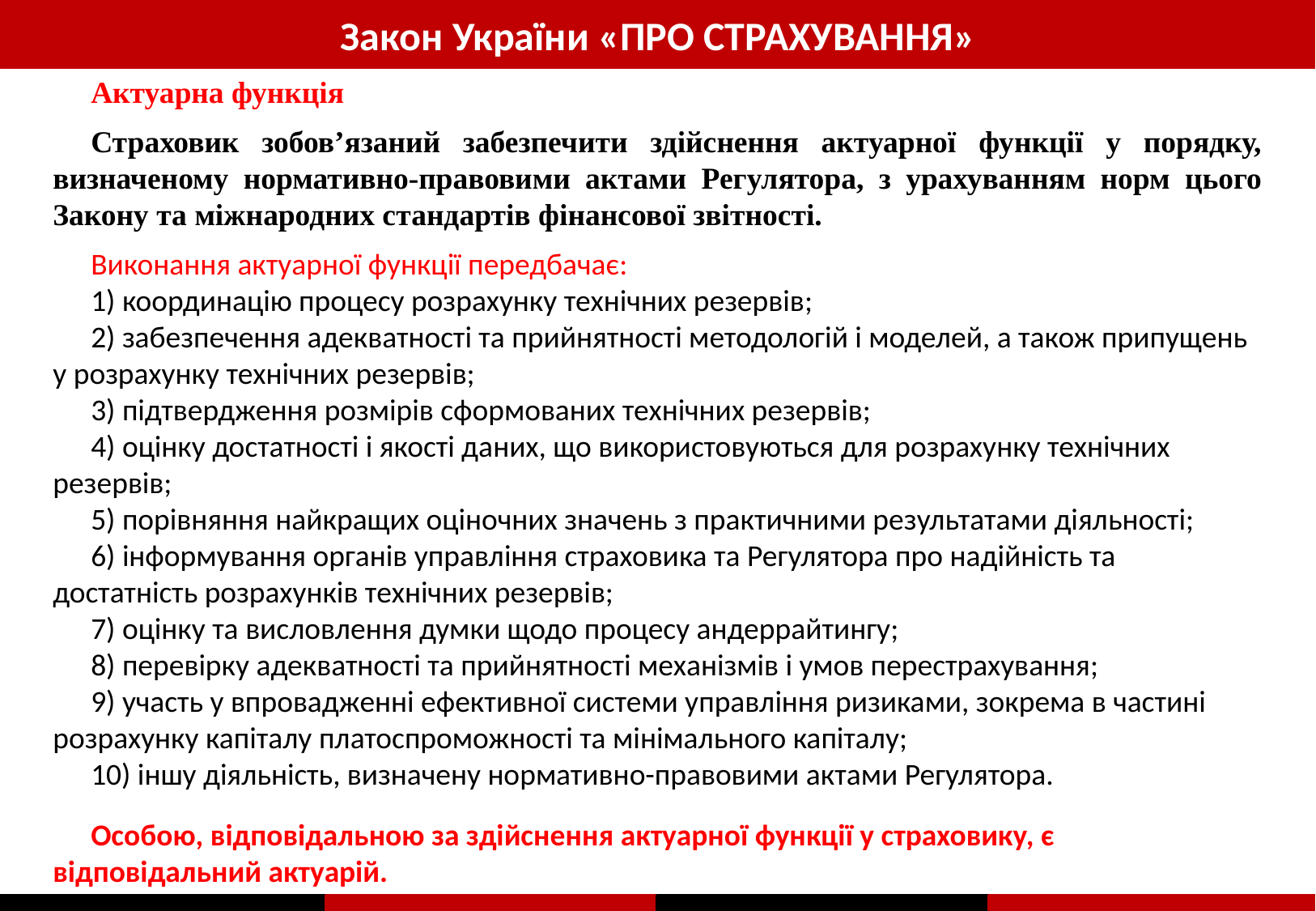

Закон України «ПРО СТРАХУВАННЯ»
Актуарна функція
Страховик зобов’язаний забезпечити здійснення актуарної функції у порядку, визначеному нормативно-правовими актами Регулятора, з урахуванням норм цього Закону та міжнародних стандартів фінансової звітності.
Виконання актуарної функції передбачає:
1) координацію процесу розрахунку технічних резервів;
2) забезпечення адекватності та прийнятності методологій і моделей, а також припущень у розрахунку технічних резервів;
3) підтвердження розмірів сформованих технічних резервів;
4) оцінку достатності і якості даних, що використовуються для розрахунку технічних резервів;
5) порівняння найкращих оціночних значень з практичними результатами діяльності;
6) інформування органів управління страховика та Регулятора про надійність та достатність розрахунків технічних резервів;
7) оцінку та висловлення думки щодо процесу андеррайтингу;
8) перевірку адекватності та прийнятності механізмів і умов перестрахування;
9) участь у впровадженні ефективної системи управління ризиками, зокрема в частині розрахунку капіталу платоспроможності та мінімального капіталу;
10) іншу діяльність, визначену нормативно-правовими актами Регулятора.

Особою, відповідальною за здійснення актуарної функції у страховику, є відповідальний актуарій.